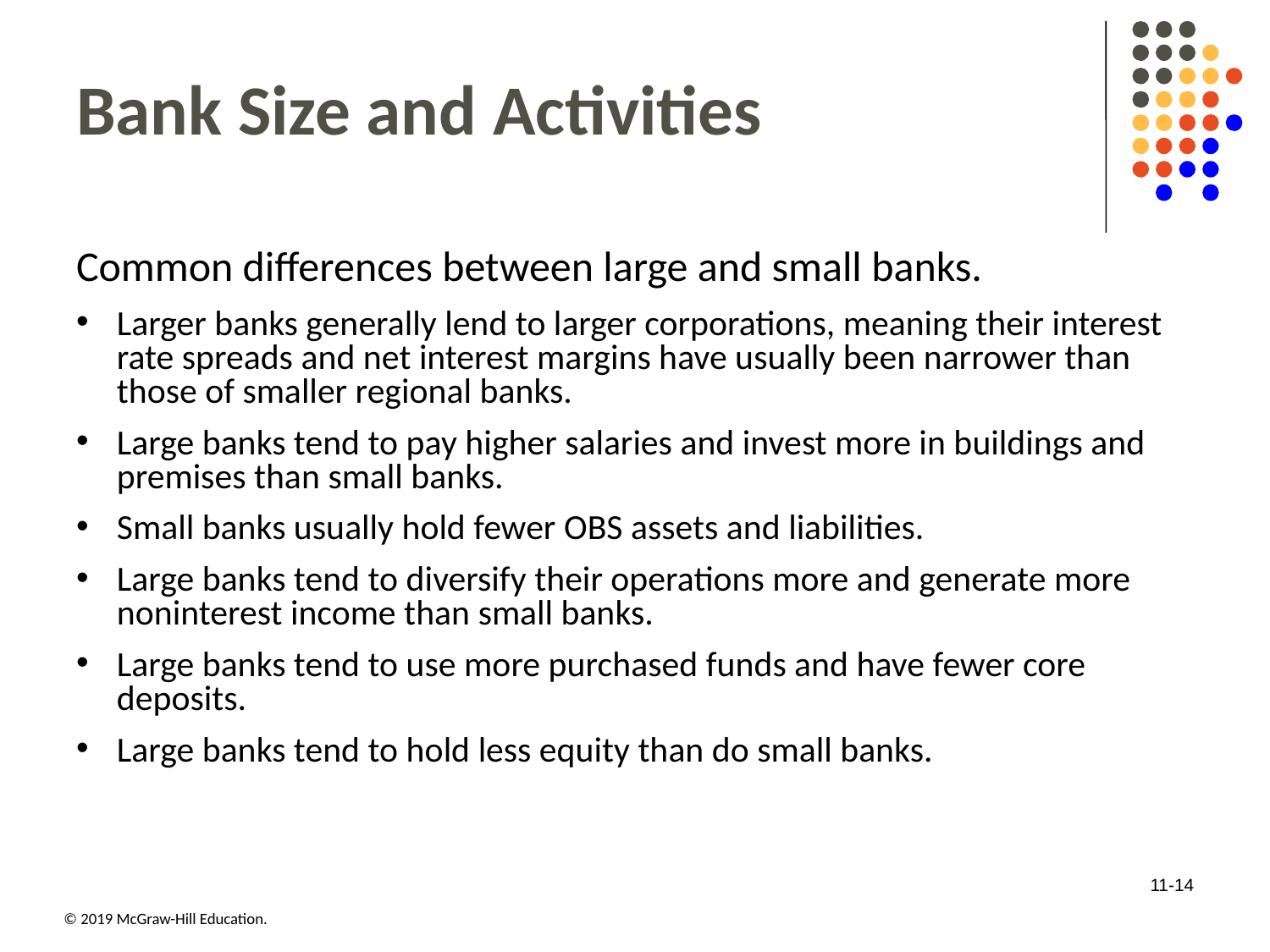

# Bank Size and Activities
Common differences between large and small banks.
Larger banks generally lend to larger corporations, meaning their interest rate spreads and net interest margins have usually been narrower than those of smaller regional banks.
Large banks tend to pay higher salaries and invest more in buildings and premises than small banks.
Small banks usually hold fewer OBS assets and liabilities.
Large banks tend to diversify their operations more and generate more noninterest income than small banks.
Large banks tend to use more purchased funds and have fewer core deposits.
Large banks tend to hold less equity than do small banks.
11-14